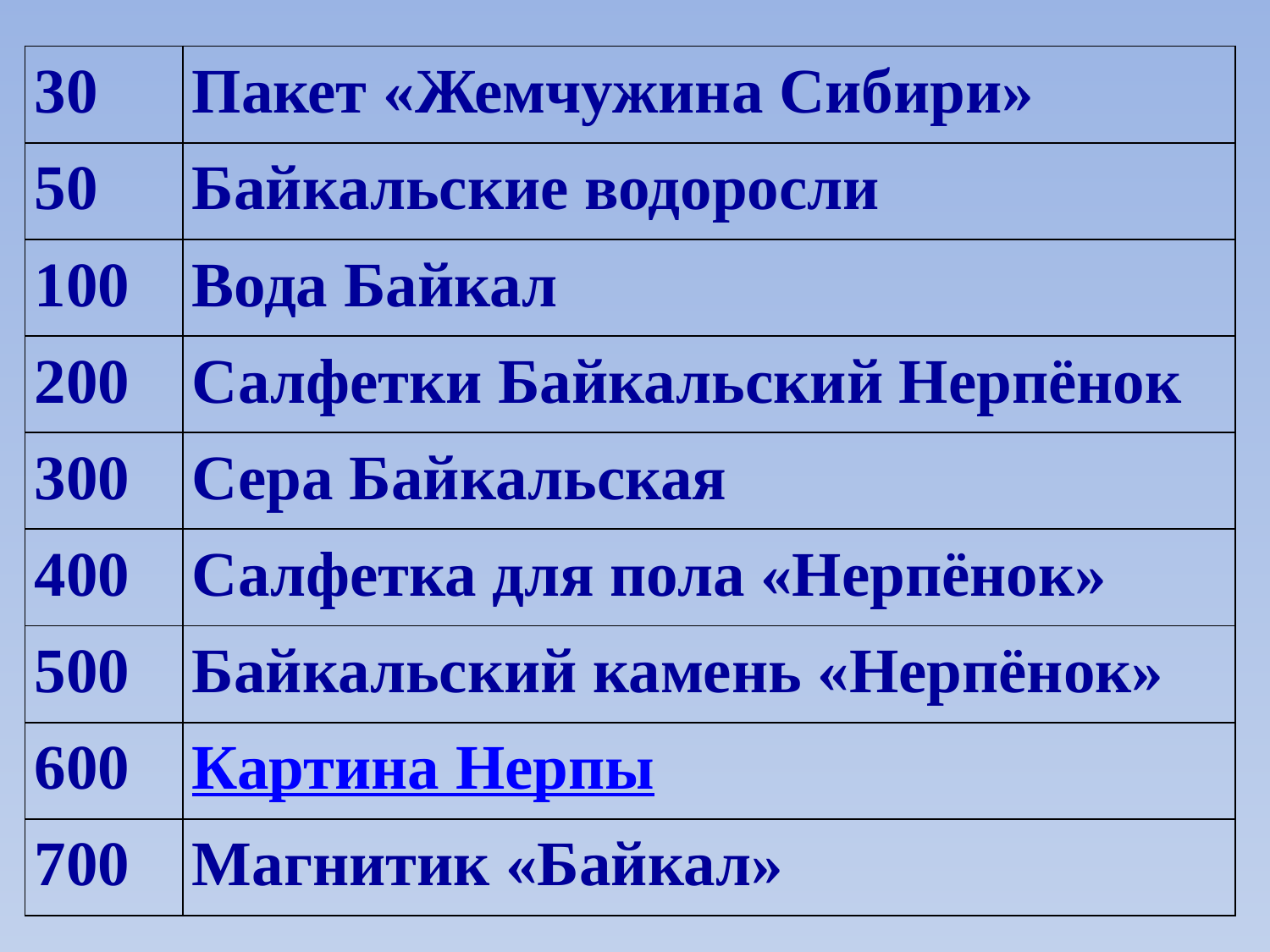

#
| 30 | Пакет «Жемчужина Сибири» |
| --- | --- |
| 50 | Байкальские водоросли |
| 100 | Вода Байкал |
| 200 | Салфетки Байкальский Нерпёнок |
| 300 | Сера Байкальская |
| 400 | Салфетка для пола «Нерпёнок» |
| 500 | Байкальский камень «Нерпёнок» |
| 600 | Картина Нерпы |
| 700 | Магнитик «Байкал» |